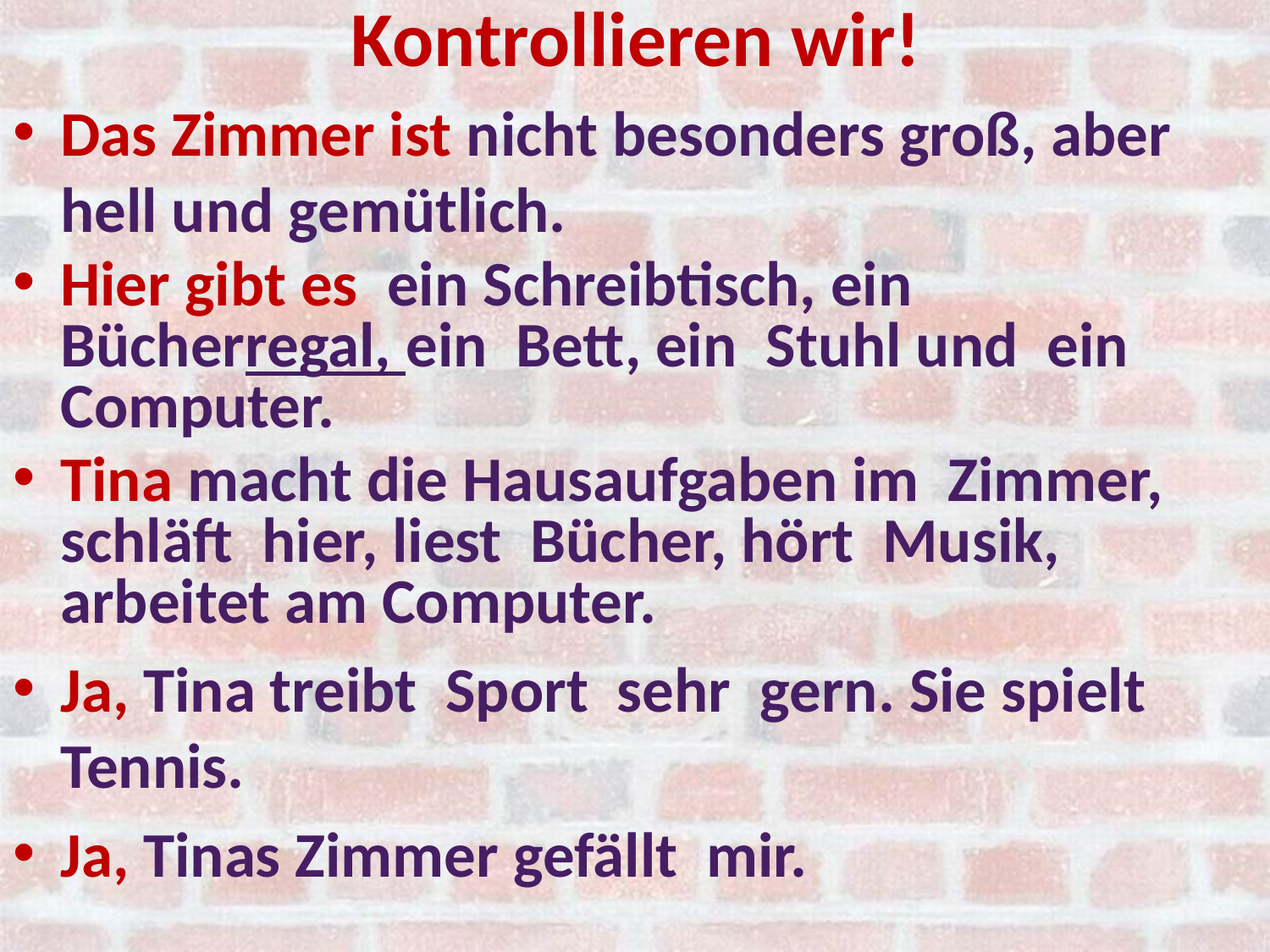

# Kontrollieren wir!
Das Zimmer ist nicht besonders groß, aber hell und gemütlich.
Hier gibt es  ein Schreibtisch, ein Bücherregal, ein  Bett, ein  Stuhl und  ein Computer.
Tina macht die Hausaufgaben im  Zimmer, schläft  hier, liest  Bücher, hört  Musik, arbeitet am Computer.
Ja, Tina treibt  Sport  sehr  gern. Sie spielt Tennis.
Ja, Tinas Zimmer gefällt  mir.